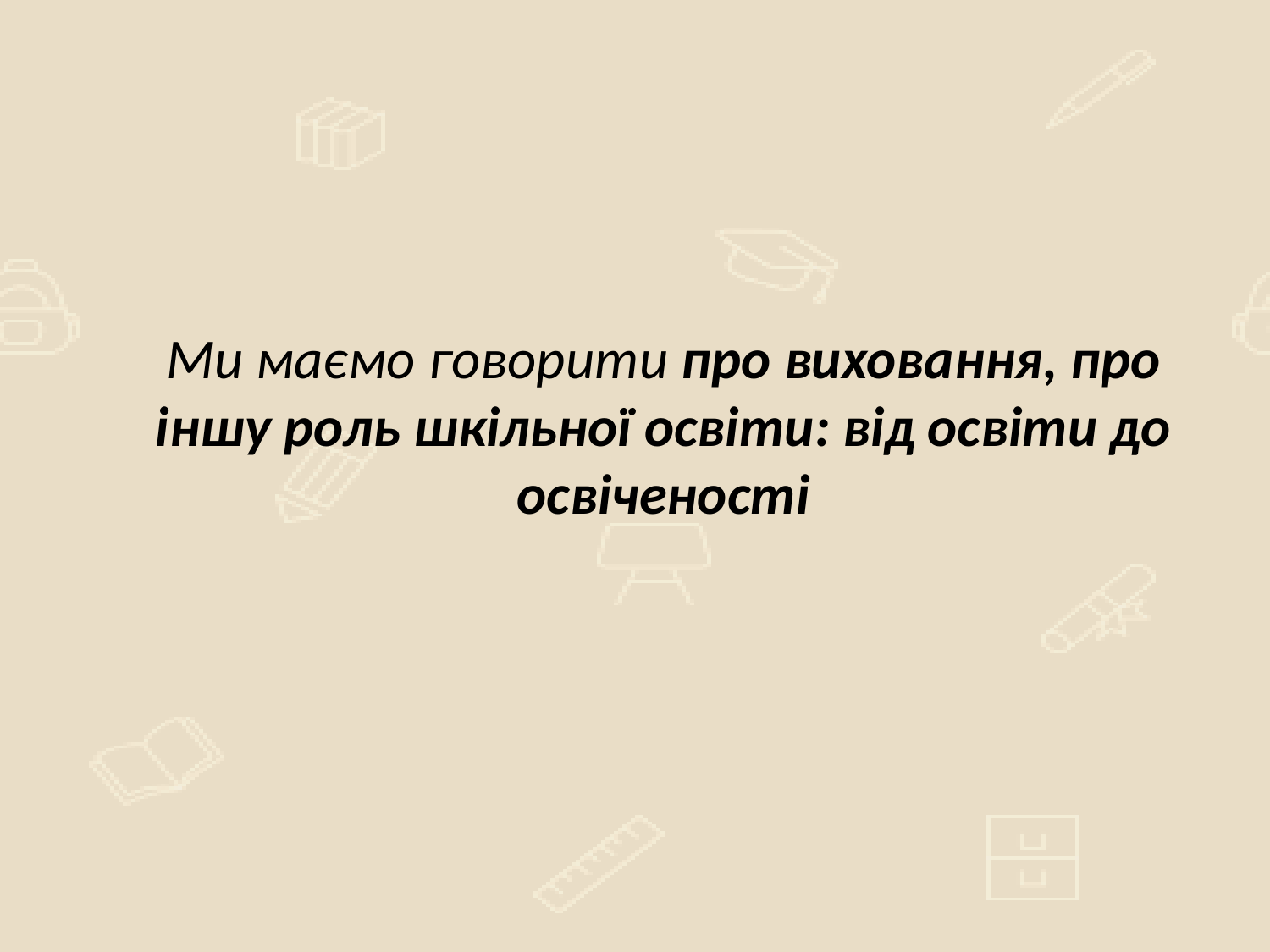

Ми маємо говорити про виховання, про іншу роль шкільної освіти: від освіти до освіченості